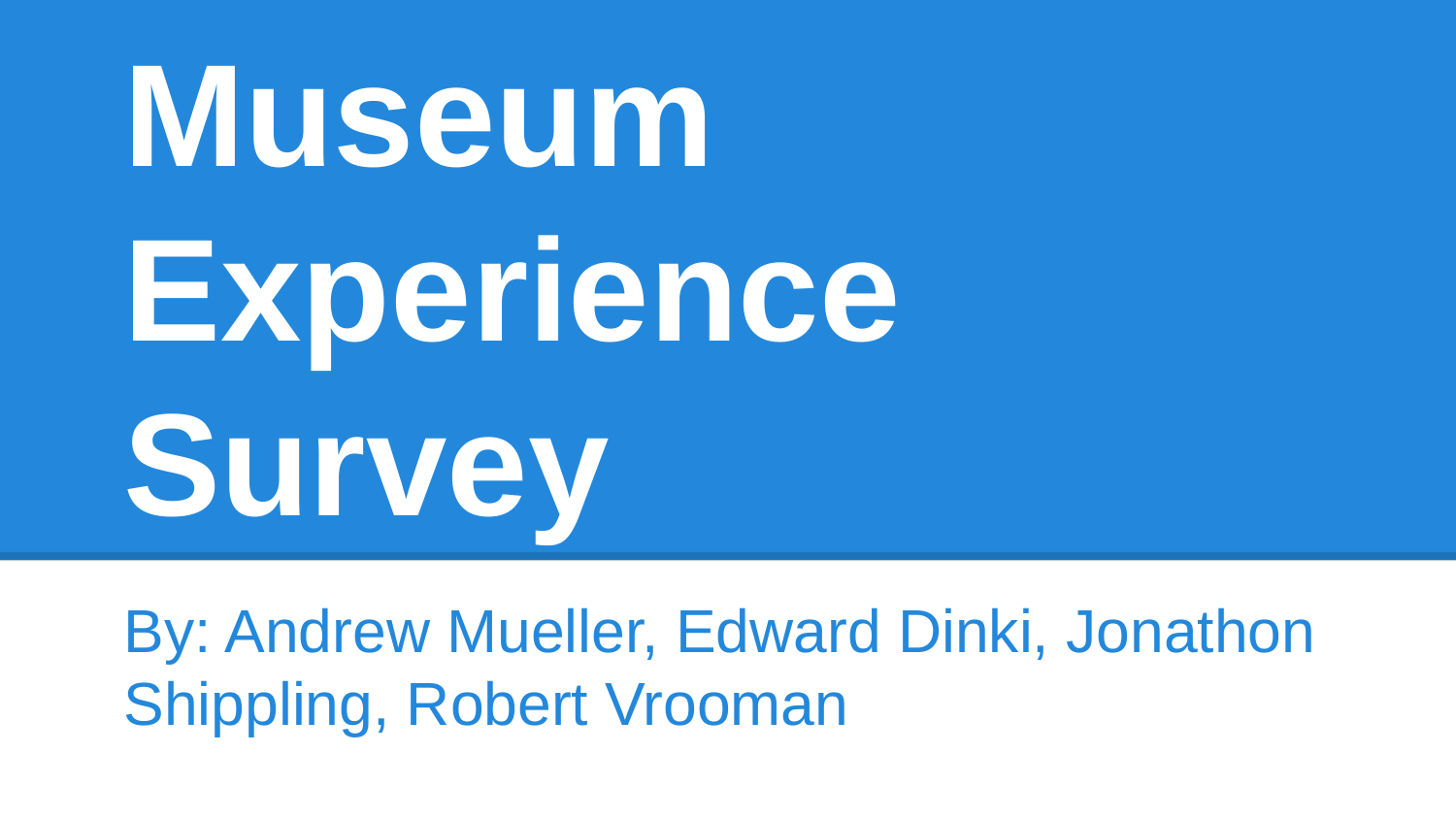

# Museum Experience Survey
By: Andrew Mueller, Edward Dinki, Jonathon Shippling, Robert Vrooman